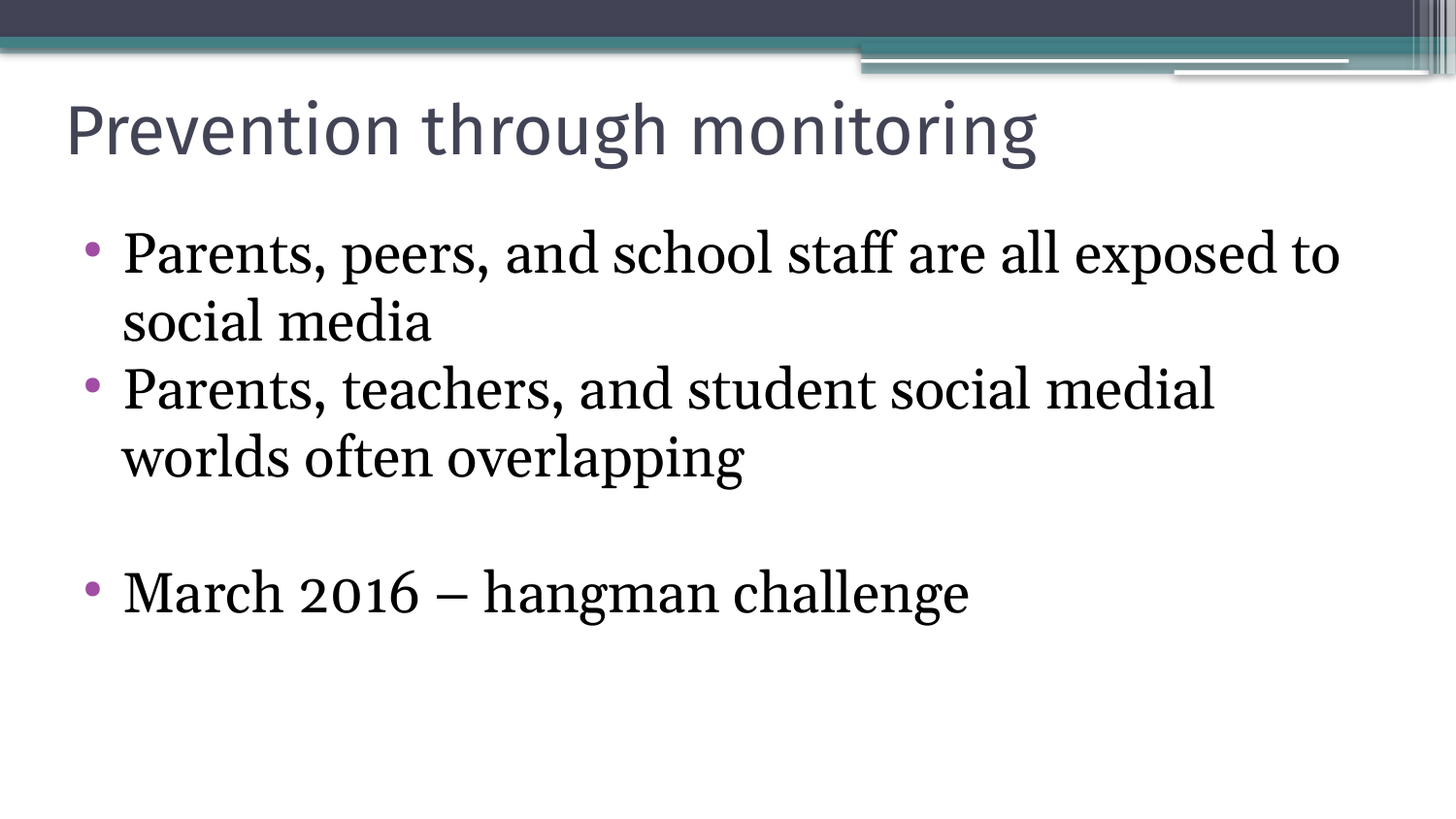

# Prevention through monitoring
Parents, peers, and school staff are all exposed to social media
Parents, teachers, and student social medial worlds often overlapping

March 2016 – hangman challenge